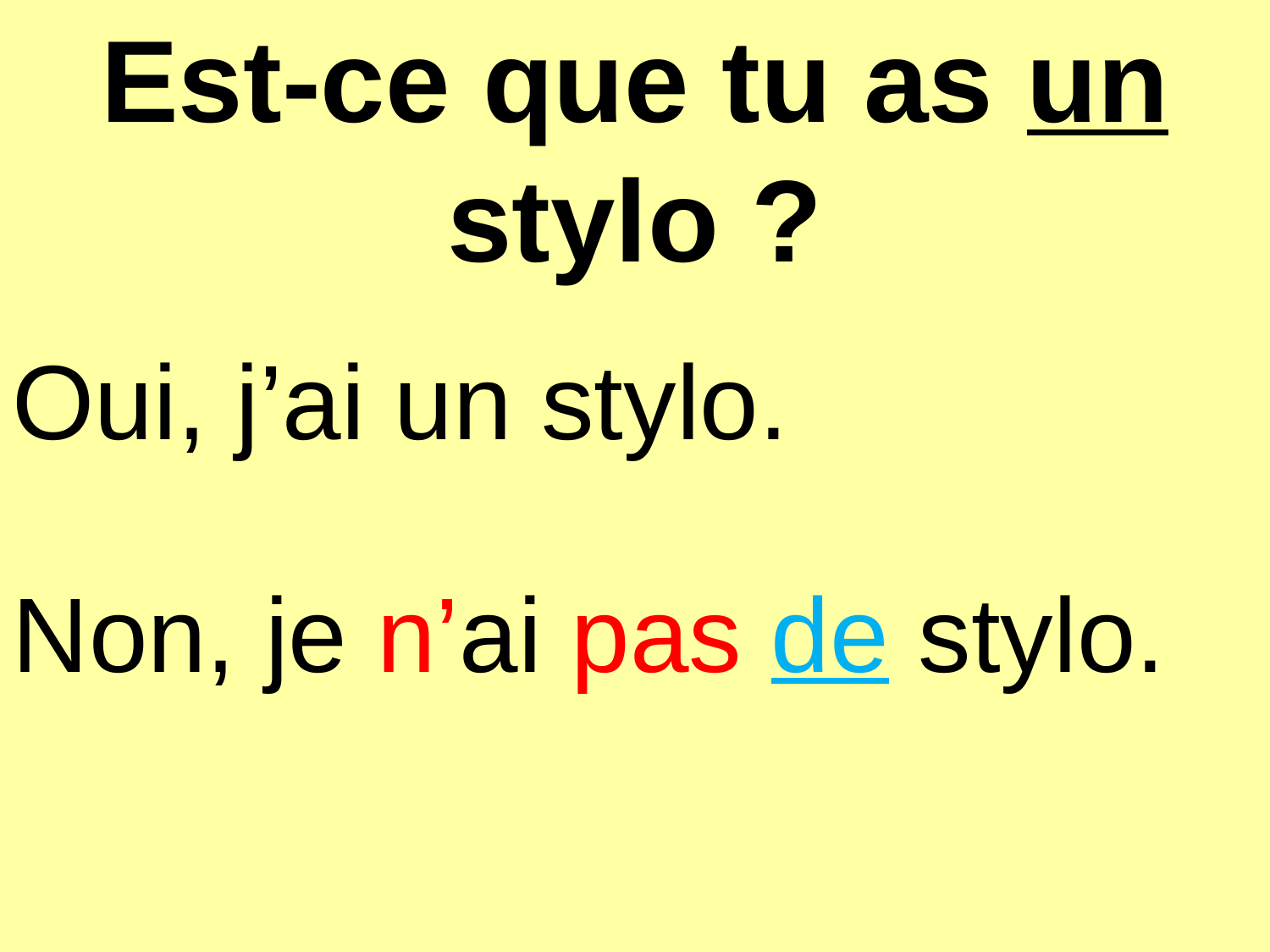

Est-ce que tu as un stylo ?
Oui, j’ai un stylo.
Non, je n’ai pas de stylo.